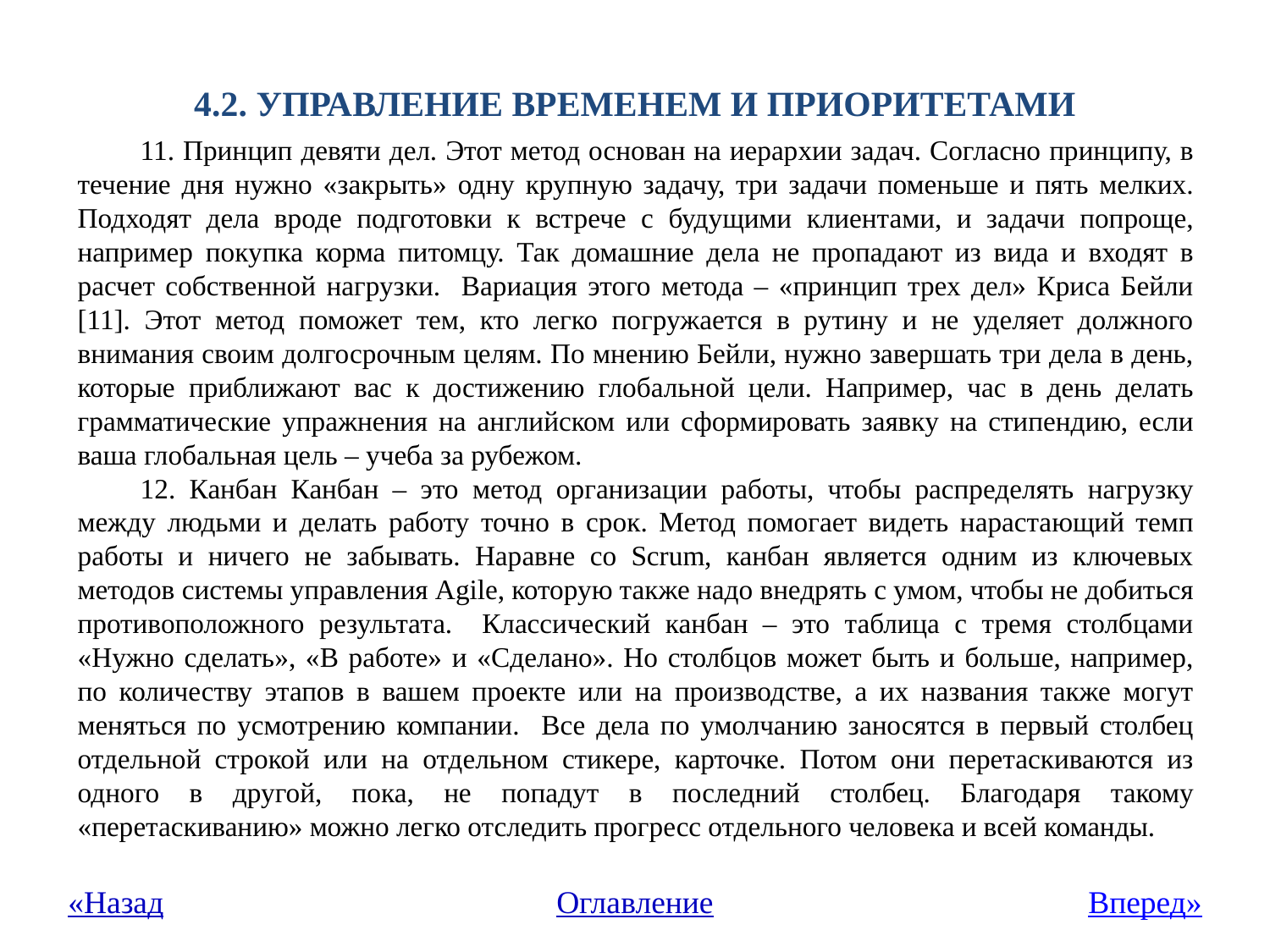

# 4.2. УПРАВЛЕНИЕ ВРЕМЕНЕМ И ПРИОРИТЕТАМИ
11. Принцип девяти дел. Этот метод основан на иерархии задач. Согласно принципу, в течение дня нужно «закрыть» одну крупную задачу, три задачи поменьше и пять мелких. Подходят дела вроде подготовки к встрече с будущими клиентами, и задачи попроще, например покупка корма питомцу. Так домашние дела не пропадают из вида и входят в расчет собственной нагрузки.  Вариация этого метода – «принцип трех дел» Криса Бейли [11]. Этот метод поможет тем, кто легко погружается в рутину и не уделяет должного внимания своим долгосрочным целям. По мнению Бейли, нужно завершать три дела в день, которые приближают вас к достижению глобальной цели. Например, час в день делать грамматические упражнения на английском или сформировать заявку на стипендию, если ваша глобальная цель – учеба за рубежом.
12. Канбан Канбан – это метод организации работы, чтобы распределять нагрузку между людьми и делать работу точно в срок. Метод помогает видеть нарастающий темп работы и ничего не забывать. Наравне со Scrum, канбан является одним из ключевых методов системы управления Agile, которую также надо внедрять с умом, чтобы не добиться противоположного результата.  Классический канбан – это таблица с тремя столбцами «Нужно сделать», «В работе» и «Сделано». Но столбцов может быть и больше, например, по количеству этапов в вашем проекте или на производстве, а их названия также могут меняться по усмотрению компании.  Все дела по умолчанию заносятся в первый столбец отдельной строкой или на отдельном стикере, карточке. Потом они перетаскиваются из одного в другой, пока, не попадут в последний столбец. Благодаря такому «перетаскиванию» можно легко отследить прогресс отдельного человека и всей команды.

«Назад
Оглавление
Вперед»